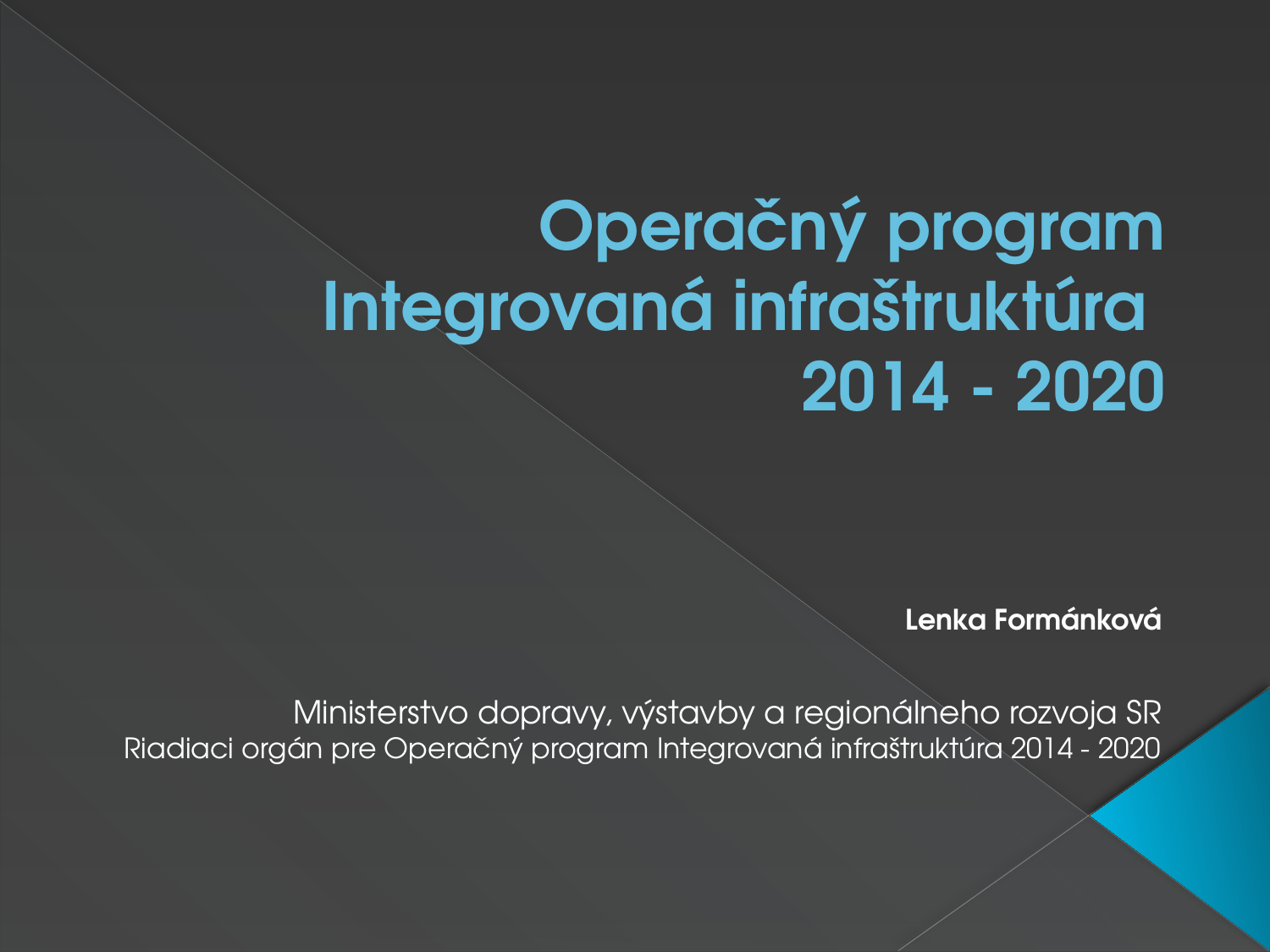

# Operačný program Integrovaná infraštruktúra 2014 - 2020
Lenka Formánková
	Ministerstvo dopravy, výstavby a regionálneho rozvoja SR
	Riadiaci orgán pre Operačný program Integrovaná infraštruktúra 2014 - 2020